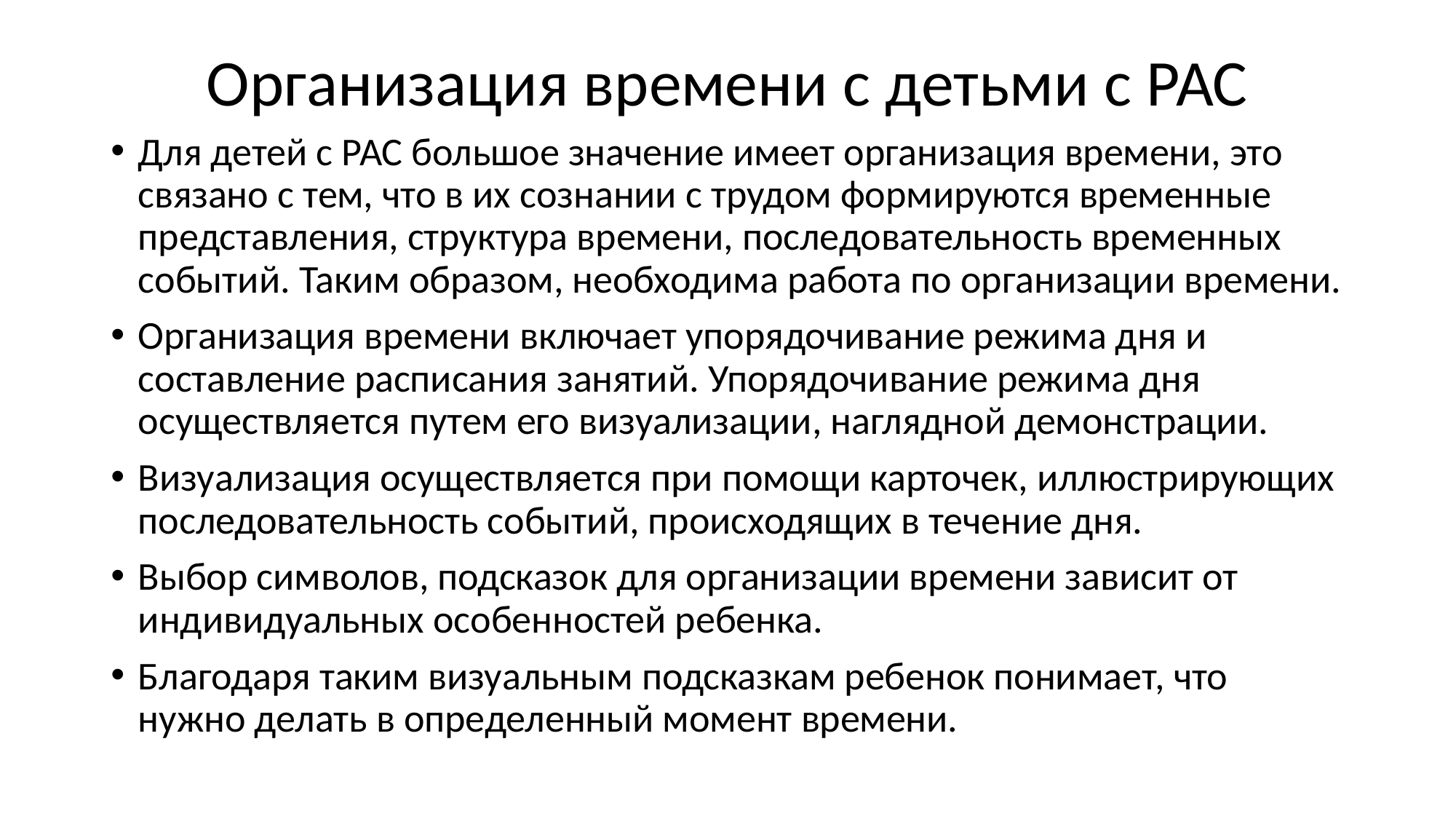

# Организация времени с детьми с РАС
Для детей с РАС большое значение имеет организация времени, это связано с тем, что в их сознании с трудом формируются временные представления, структура времени, последовательность временных событий. Таким образом, необходима работа по организации времени.
Организация времени включает упорядочивание режима дня и составление расписания занятий. Упорядочивание режима дня осуществляется путем его визуализации, наглядной демонстрации.
Визуализация осуществляется при помощи карточек, иллюстрирующих последовательность событий, происходящих в течение дня.
Выбор символов, подсказок для организации времени зависит от индивидуальных особенностей ребенка.
Благодаря таким визуальным подсказкам ребенок понимает, что нужно делать в определенный момент времени.